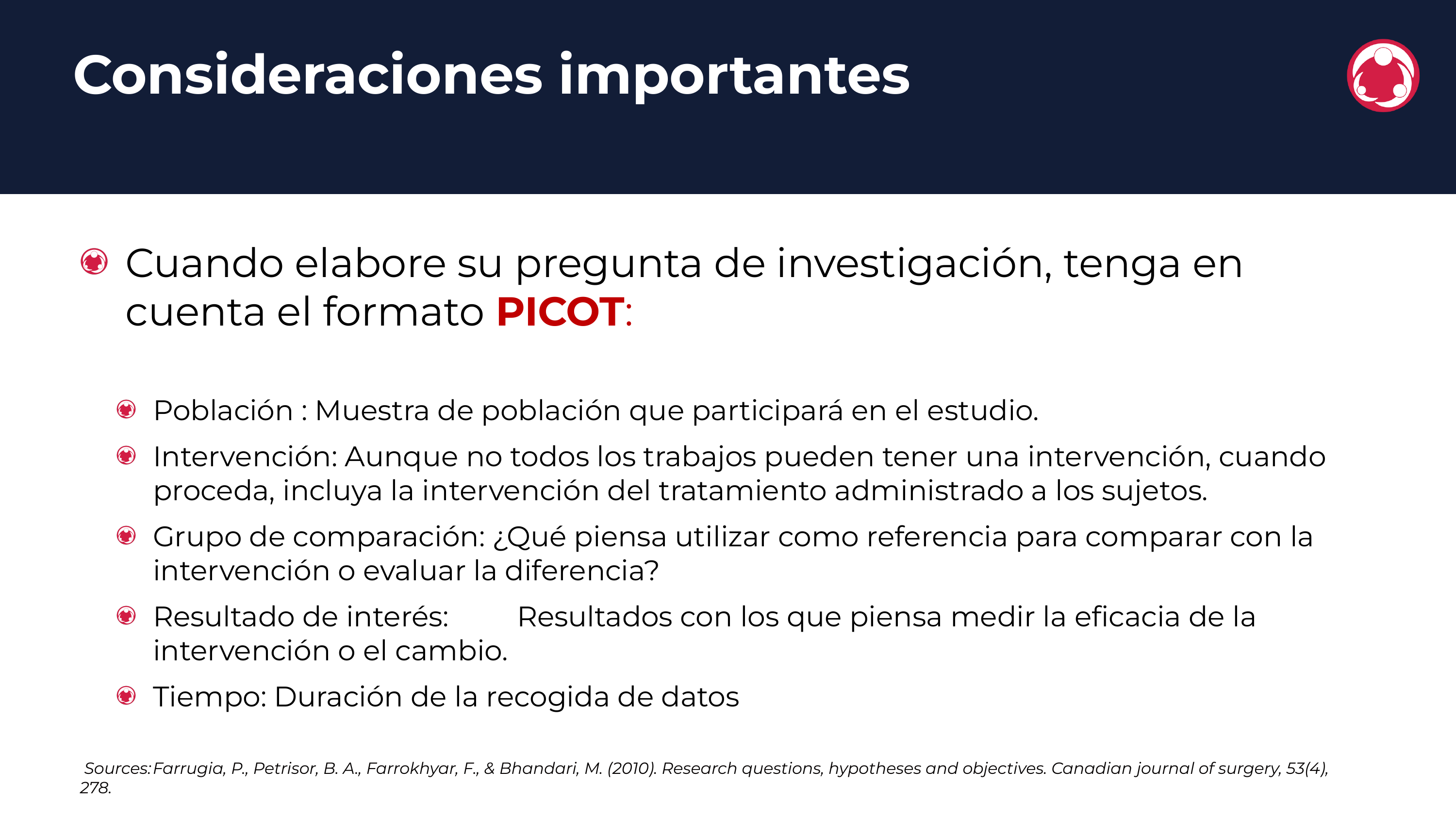

Consideraciones importantes

Cuando elabore su pregunta de investigación, tenga en cuenta el formato PICOT:

Población : Muestra de población que participará en el estudio.
Intervención: Aunque no todos los trabajos pueden tener una intervención, cuando proceda, incluya la intervención del tratamiento administrado a los sujetos.
Grupo de comparación: ¿Qué piensa utilizar como referencia para comparar con la intervención o evaluar la diferencia?
Resultado de interés: 	Resultados con los que piensa medir la eficacia de la intervención o el cambio.
Tiempo: Duración de la recogida de datos
 Sources:	Farrugia, P., Petrisor, B. A., Farrokhyar, F., & Bhandari, M. (2010). Research questions, hypotheses and objectives. Canadian journal of surgery, 53(4), 278.